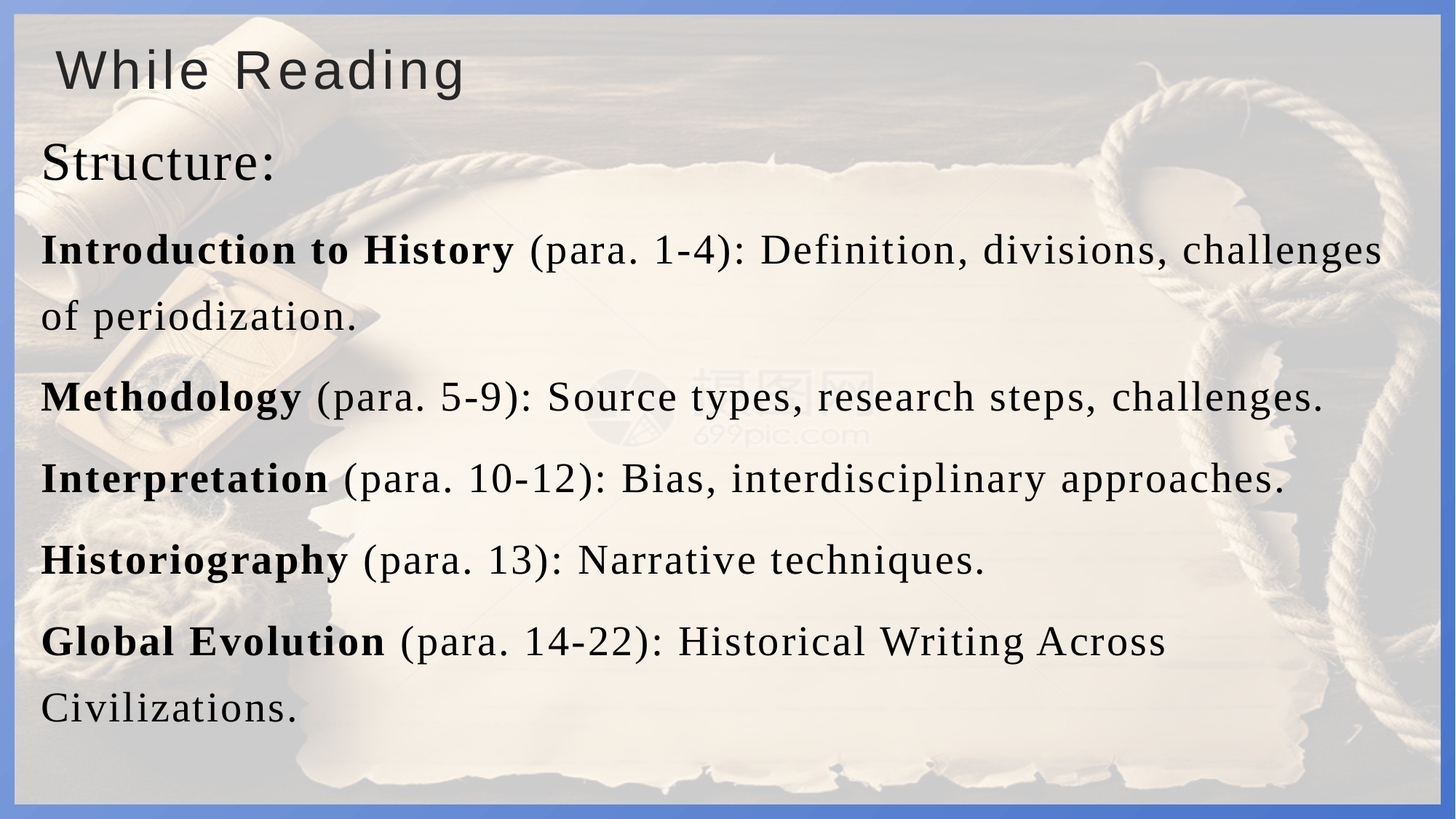

# While Reading
Structure:
Introduction to History (para. 1-4): Definition, divisions, challenges of periodization.
Methodology (para. 5-9): Source types, research steps, challenges.
Interpretation (para. 10-12): Bias, interdisciplinary approaches.
Historiography (para. 13): Narrative techniques.
Global Evolution (para. 14-22): Historical Writing Across Civilizations.